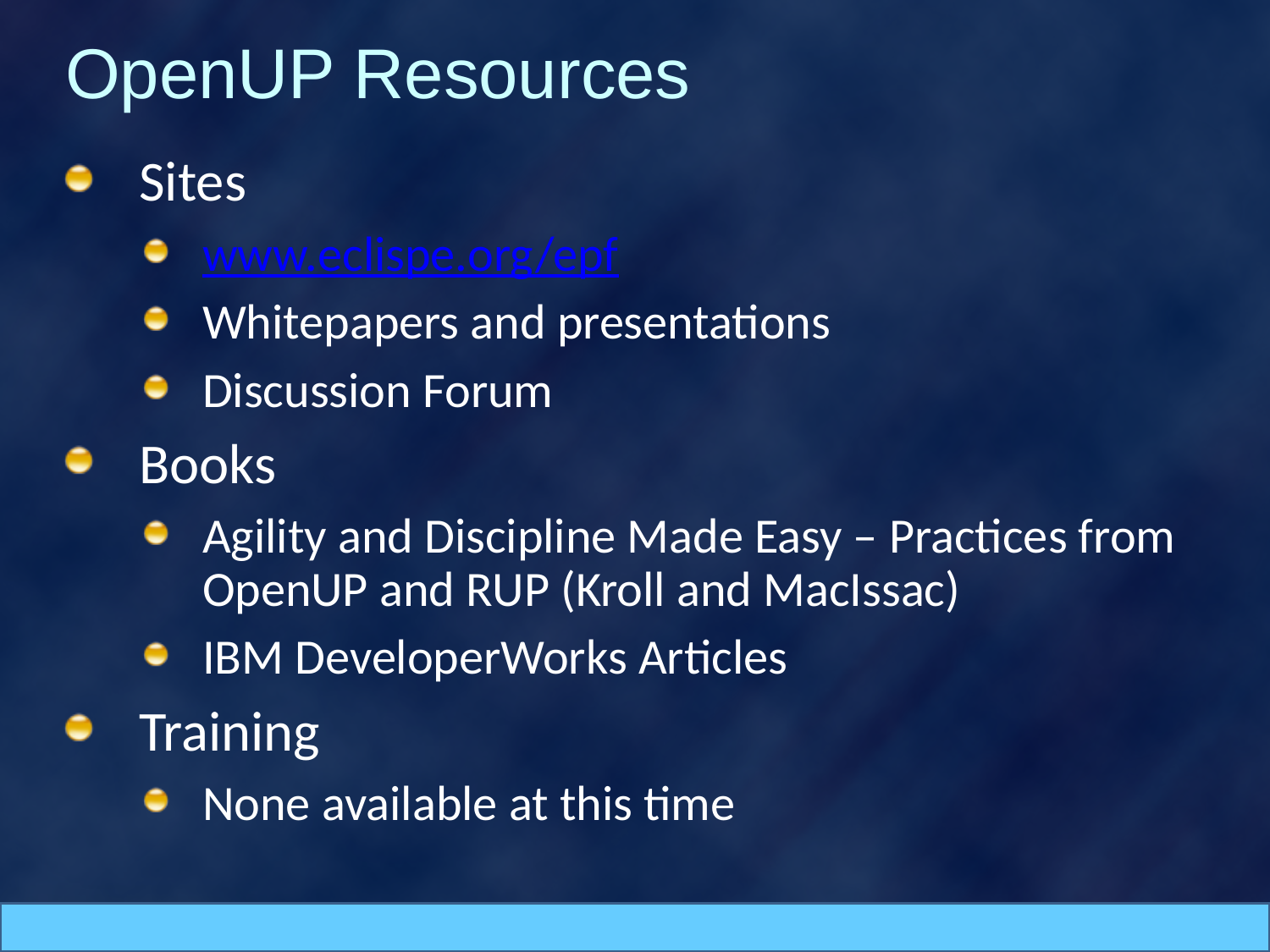

# OpenUP Resources
Sites
www.eclispe.org/epf
Whitepapers and presentations
Discussion Forum
Books
Agility and Discipline Made Easy – Practices from OpenUP and RUP (Kroll and MacIssac)
IBM DeveloperWorks Articles
Training
None available at this time